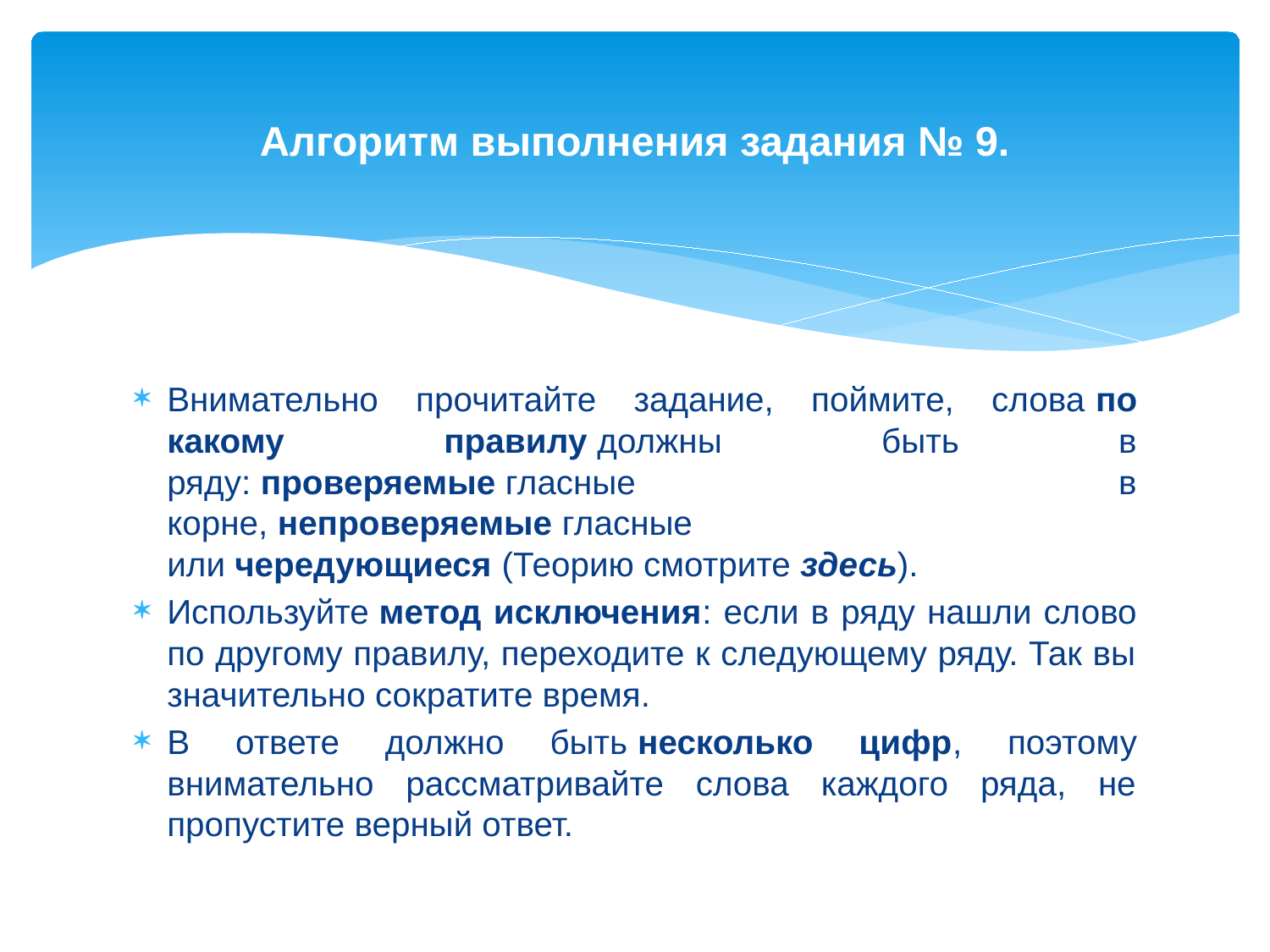

# Алгоритм выполнения задания № 9.
Внимательно прочитайте задание, поймите, слова по какому правилу должны быть в ряду: проверяемые гласные в корне, непроверяемые гласные или чередующиеся (Теорию смотрите здесь).
Используйте метод исключения: если в ряду нашли слово по другому правилу, переходите к следующему ряду. Так вы значительно сократите время.
В ответе должно быть несколько цифр, поэтому внимательно рассматривайте слова каждого ряда, не пропустите верный ответ.